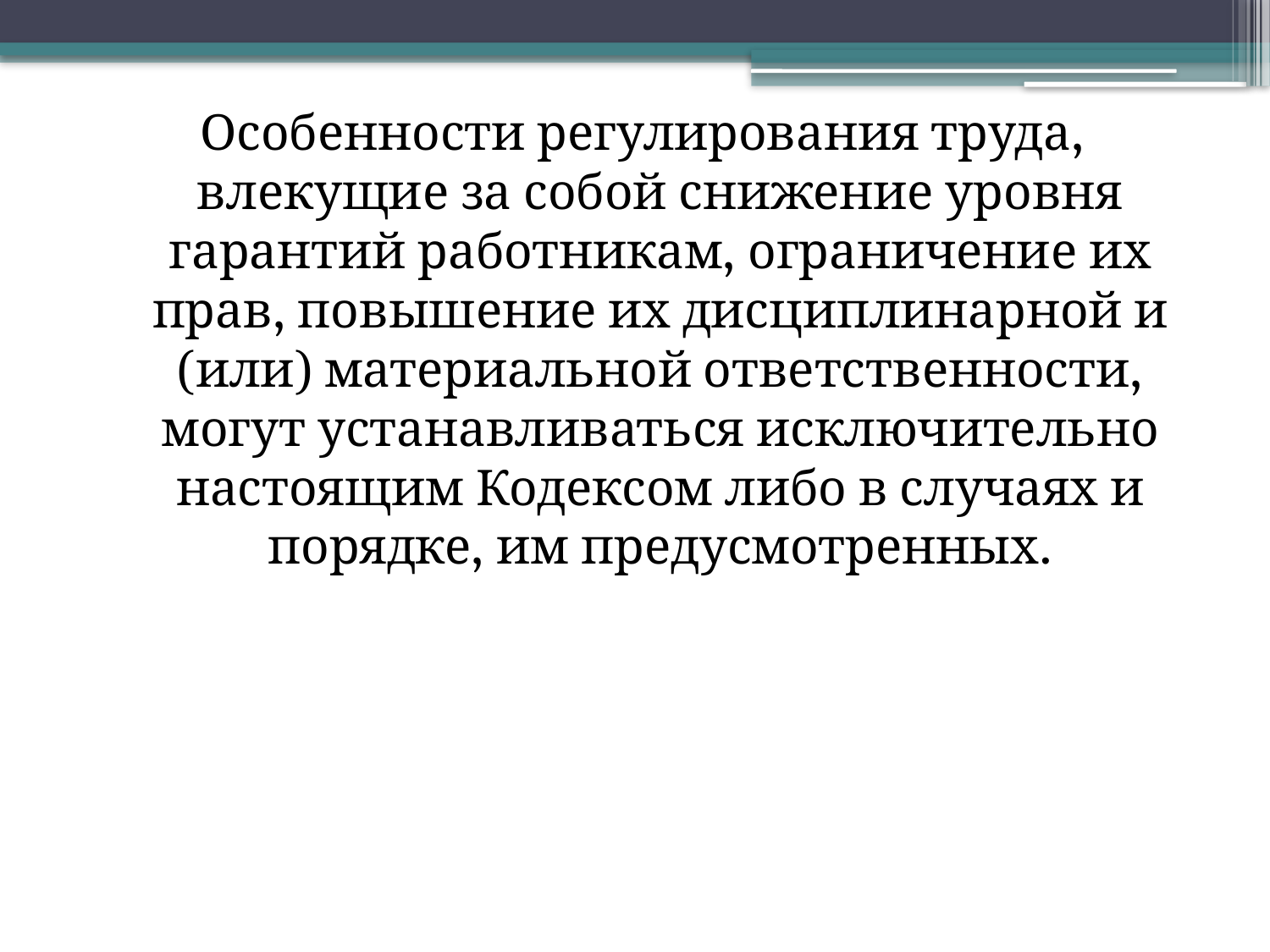

Особенности регулирования труда, влекущие за собой снижение уровня гарантий работникам, ограничение их прав, повышение их дисциплинарной и (или) материальной ответственности, могут устанавливаться исключительно настоящим Кодексом либо в случаях и порядке, им предусмотренных.